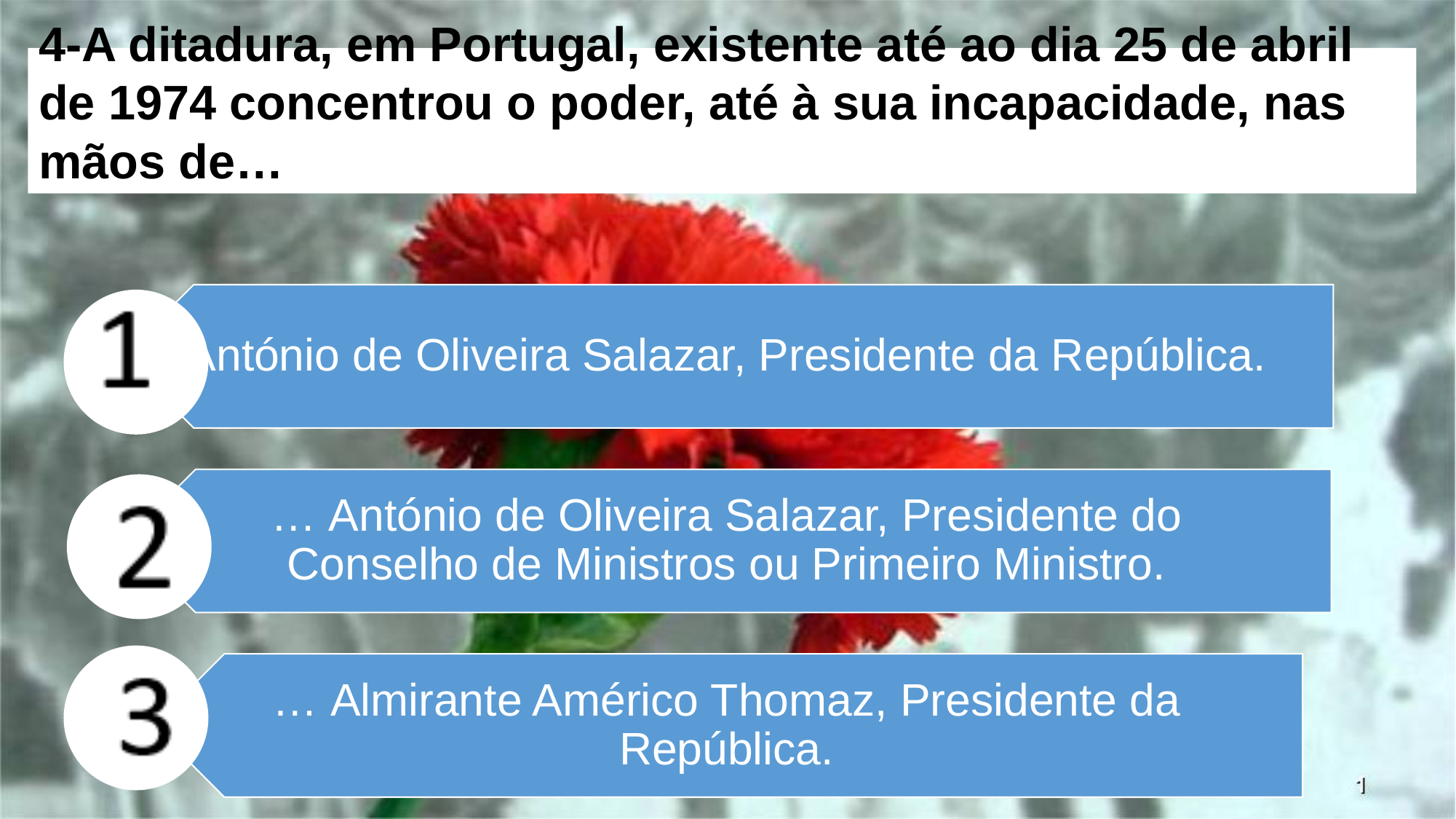

# 4-A ditadura, em Portugal, existente até ao dia 25 de abril de 1974 concentrou o poder, até à sua incapacidade, nas mãos de…
António de Oliveira Salazar, Presidente da República.
… António de Oliveira Salazar, Presidente do Conselho de Ministros ou Primeiro Ministro.
… Almirante Américo Thomaz, Presidente da República.